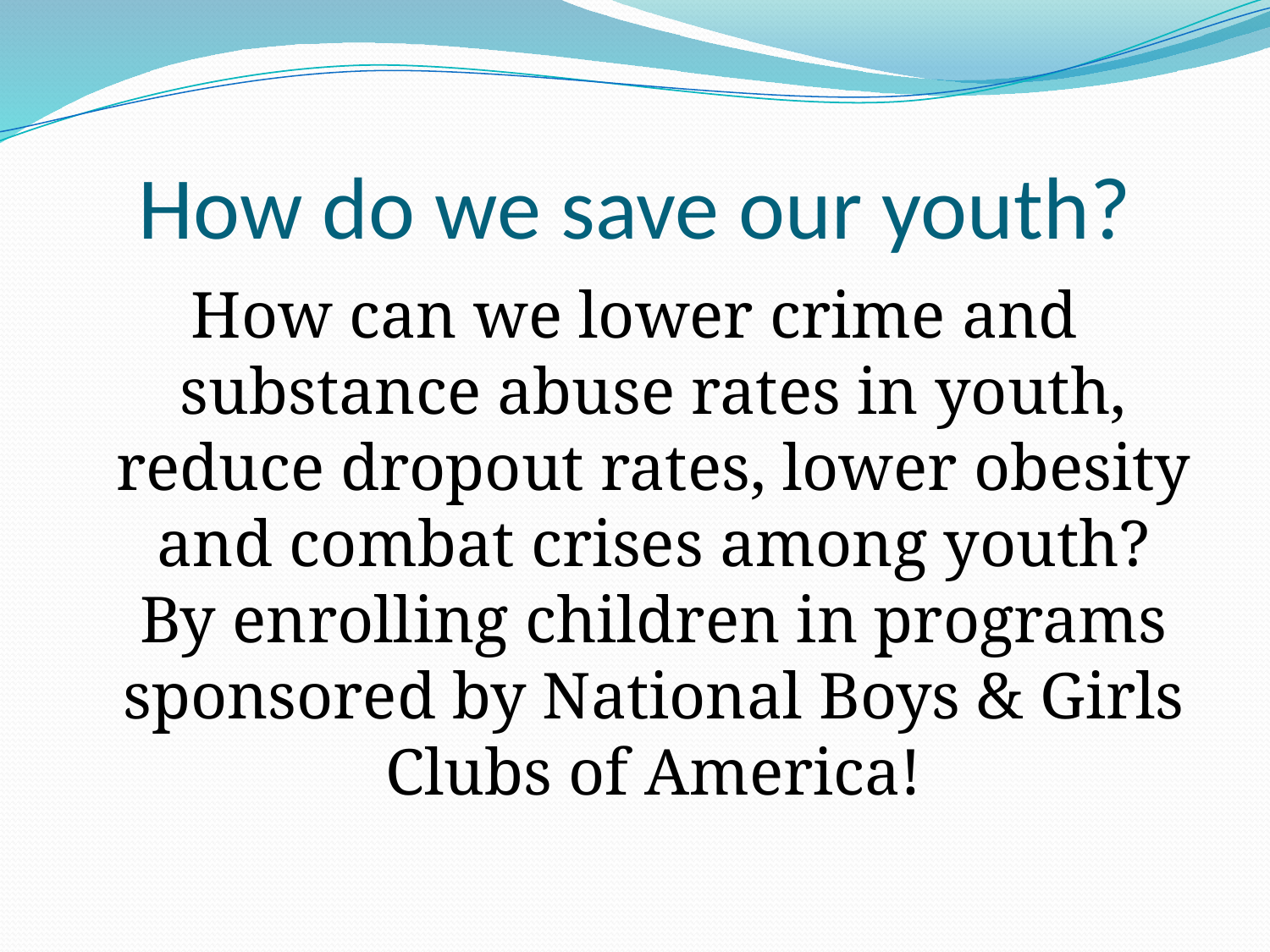

# How do we save our youth?
How can we lower crime and substance abuse rates in youth, reduce dropout rates, lower obesity and combat crises among youth? By enrolling children in programs sponsored by National Boys & Girls Clubs of America!